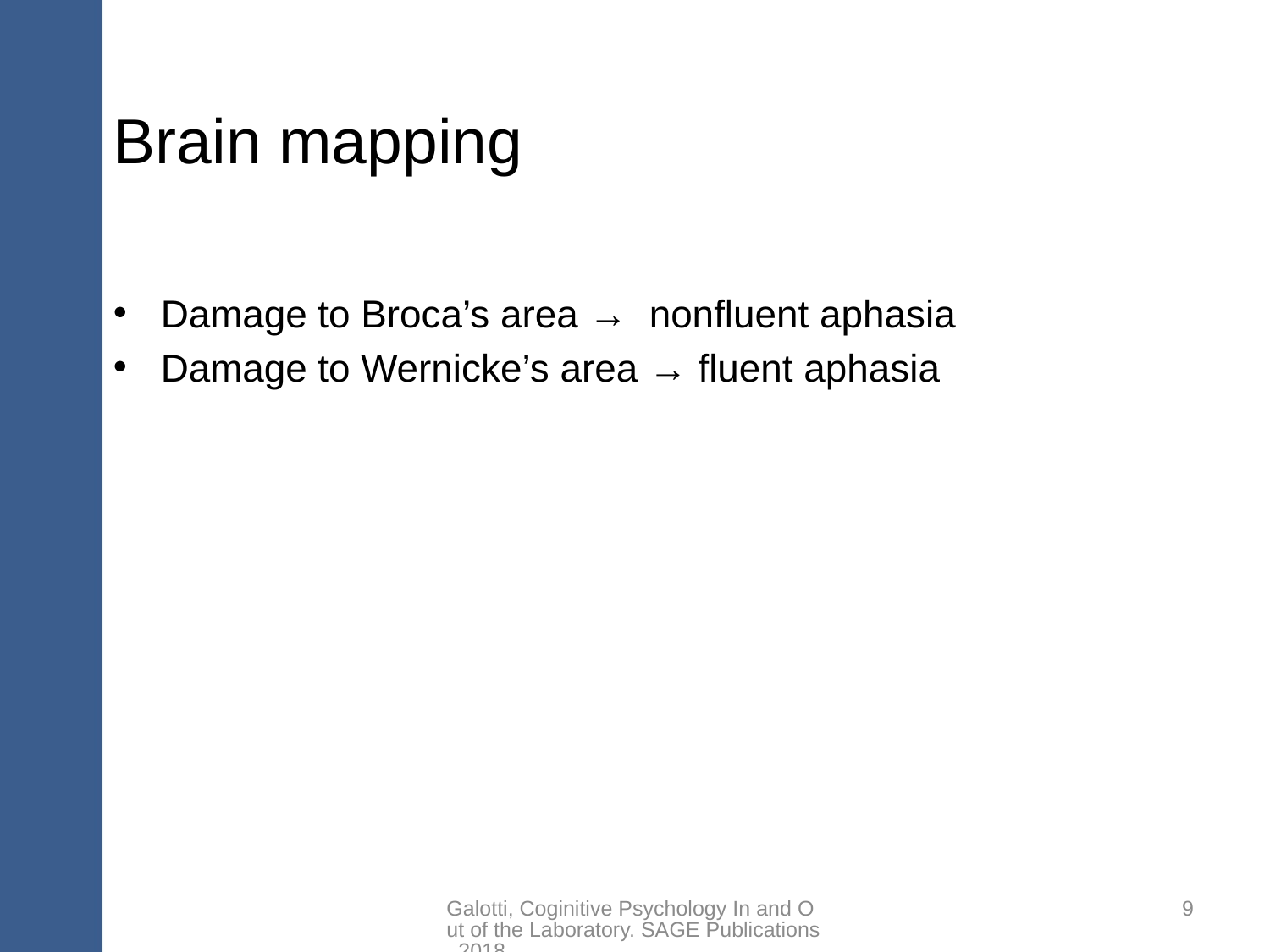

# Brain mapping
Damage to Broca’s area →  nonfluent aphasia
Damage to Wernicke’s area → fluent aphasia
Galotti, Coginitive Psychology In and Out of the Laboratory. SAGE Publications, 2018.
9